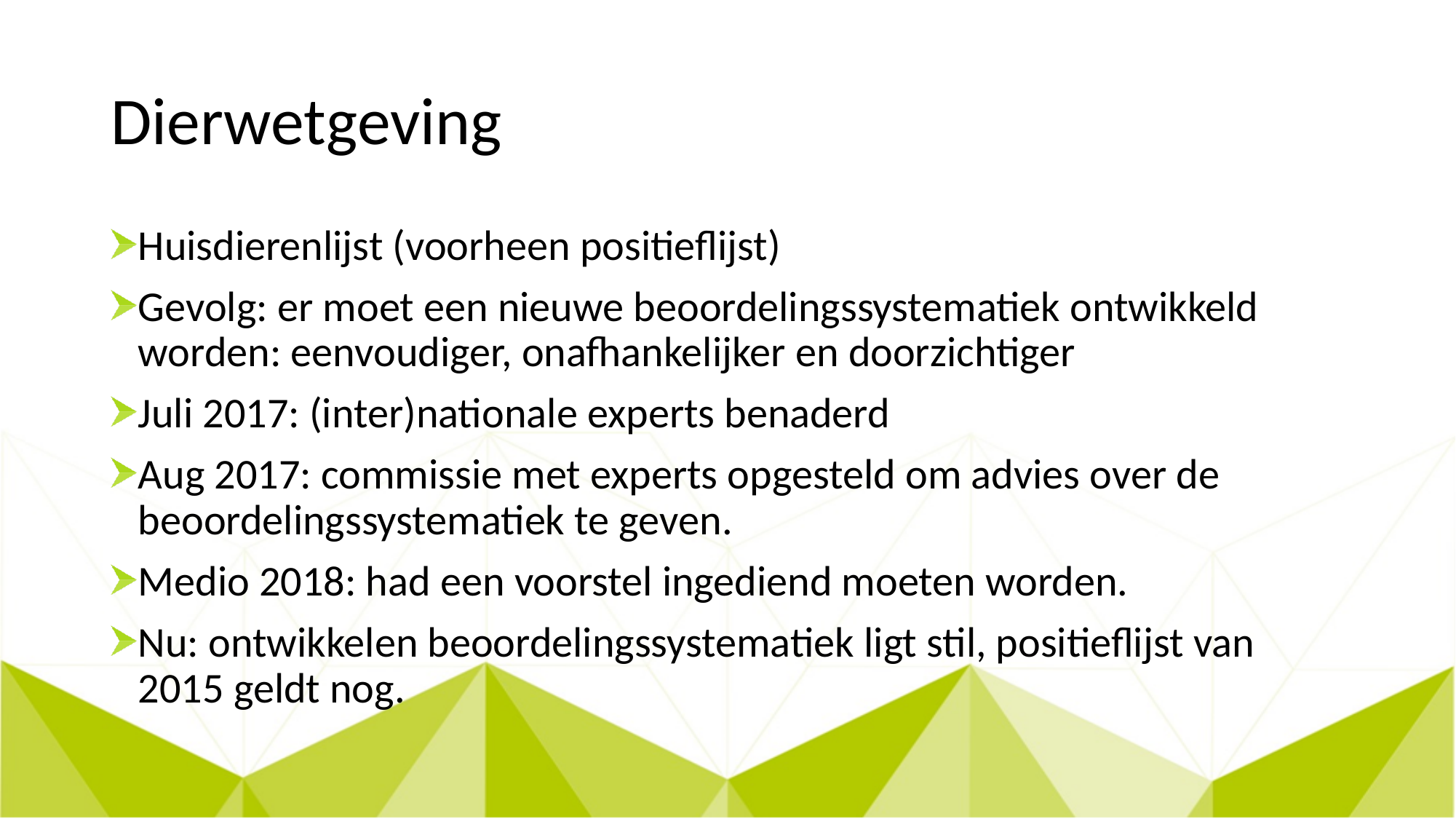

# Dierwetgeving
Huisdierenlijst (voorheen positieflijst)
Gevolg: er moet een nieuwe beoordelingssystematiek ontwikkeld worden: eenvoudiger, onafhankelijker en doorzichtiger
Juli 2017: (inter)nationale experts benaderd
Aug 2017: commissie met experts opgesteld om advies over de beoordelingssystematiek te geven.
Medio 2018: had een voorstel ingediend moeten worden.
Nu: ontwikkelen beoordelingssystematiek ligt stil, positieflijst van 2015 geldt nog.